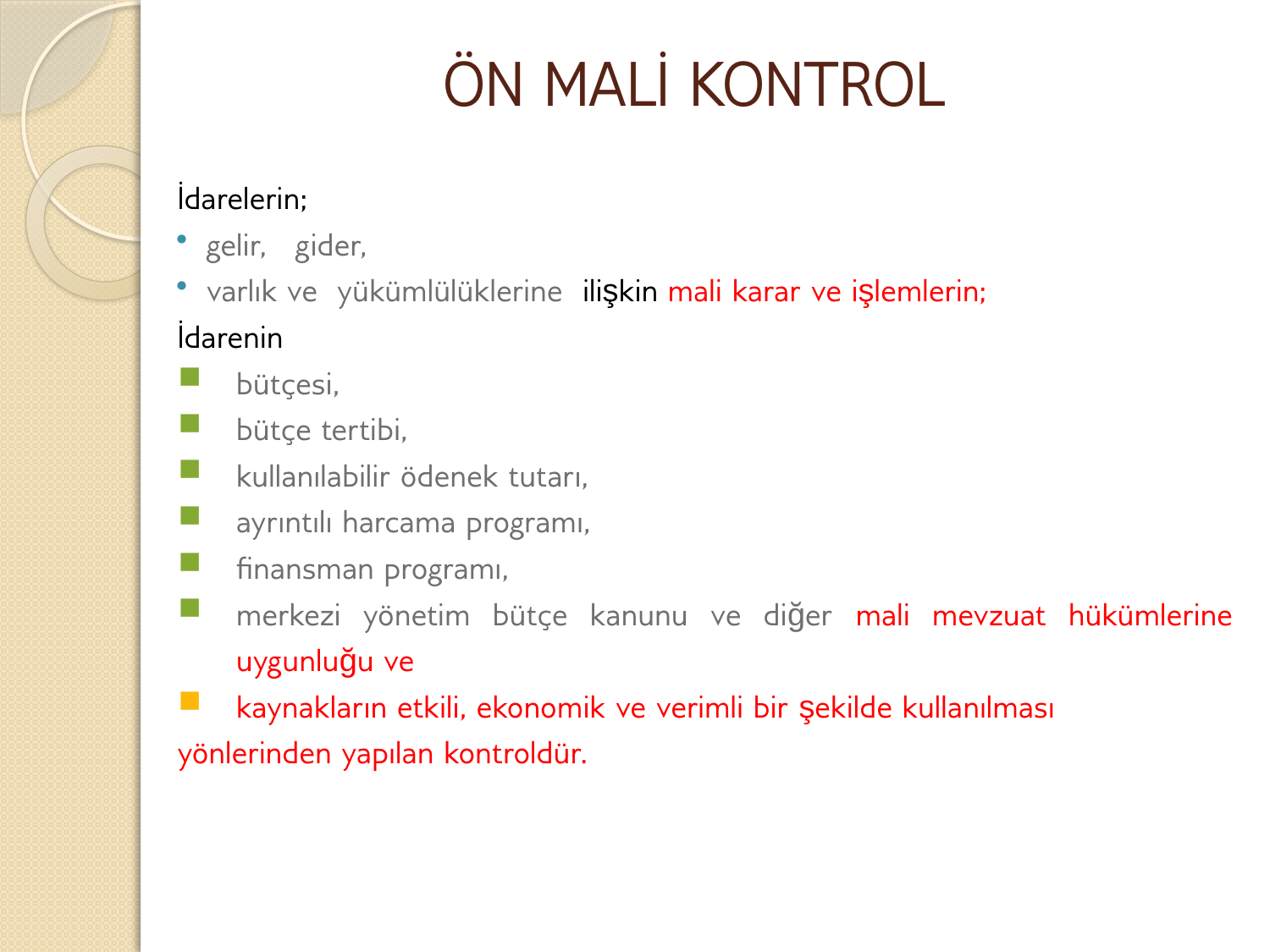

# ÖN MALİ KONTROL

İdarelerin;
gelir,   gider,
varlık ve  yükümlülüklerine  ilişkin mali karar ve işlemlerin;
İdarenin
bütçesi,
bütçe tertibi,
kullanılabilir ödenek tutarı,
ayrıntılı harcama programı,
finansman programı,
merkezi yönetim bütçe kanunu ve diğer mali mevzuat hükümlerine uygunluğu ve
kaynakların etkili, ekonomik ve verimli bir şekilde kullanılması
yönlerinden yapılan kontroldür.